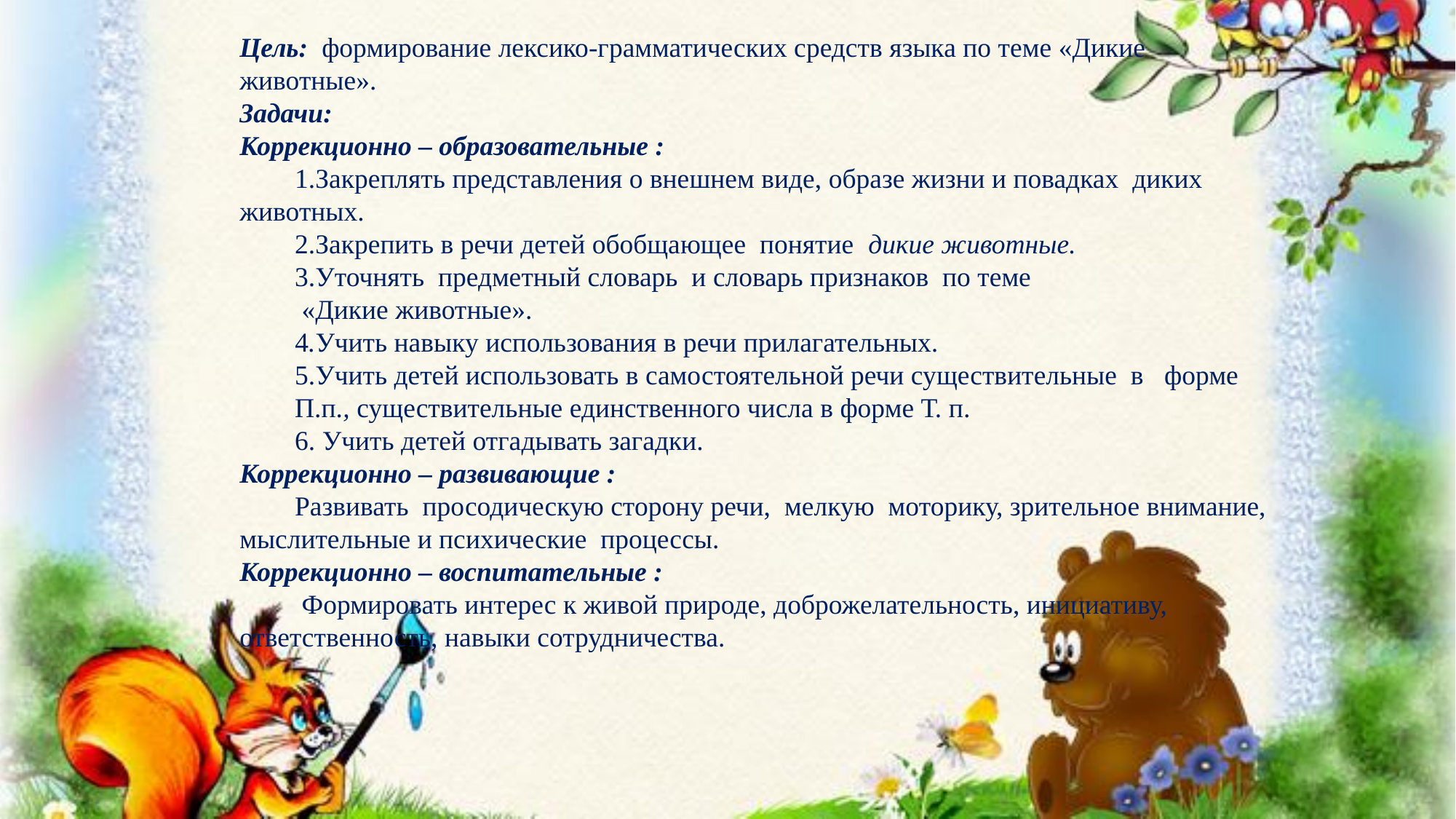

# Цель:  формирование лексико-грамматических средств языка по теме «Дикие животные». Задачи: Коррекционно – образовательные :         1.Закреплять представления о внешнем виде, образе жизни и повадках  диких     животных. 2.Закрепить в речи детей обобщающее  понятие  дикие животные.         3.Уточнять  предметный словарь  и словарь признаков  по теме  «Дикие животные».                4.Учить навыку использования в речи прилагательных.           5.Учить детей использовать в самостоятельной речи существительные  в   форме П.п., существительные единственного числа в форме Т. п.         6. Учить детей отгадывать загадки. Коррекционно – развивающие :         Развивать  просодическую сторону речи,  мелкую  моторику, зрительное внимание, мыслительные и психические  процессы.          Коррекционно – воспитательные :          Формировать интерес к живой природе, доброжелательность, инициативу, ответственность, навыки сотрудничества.